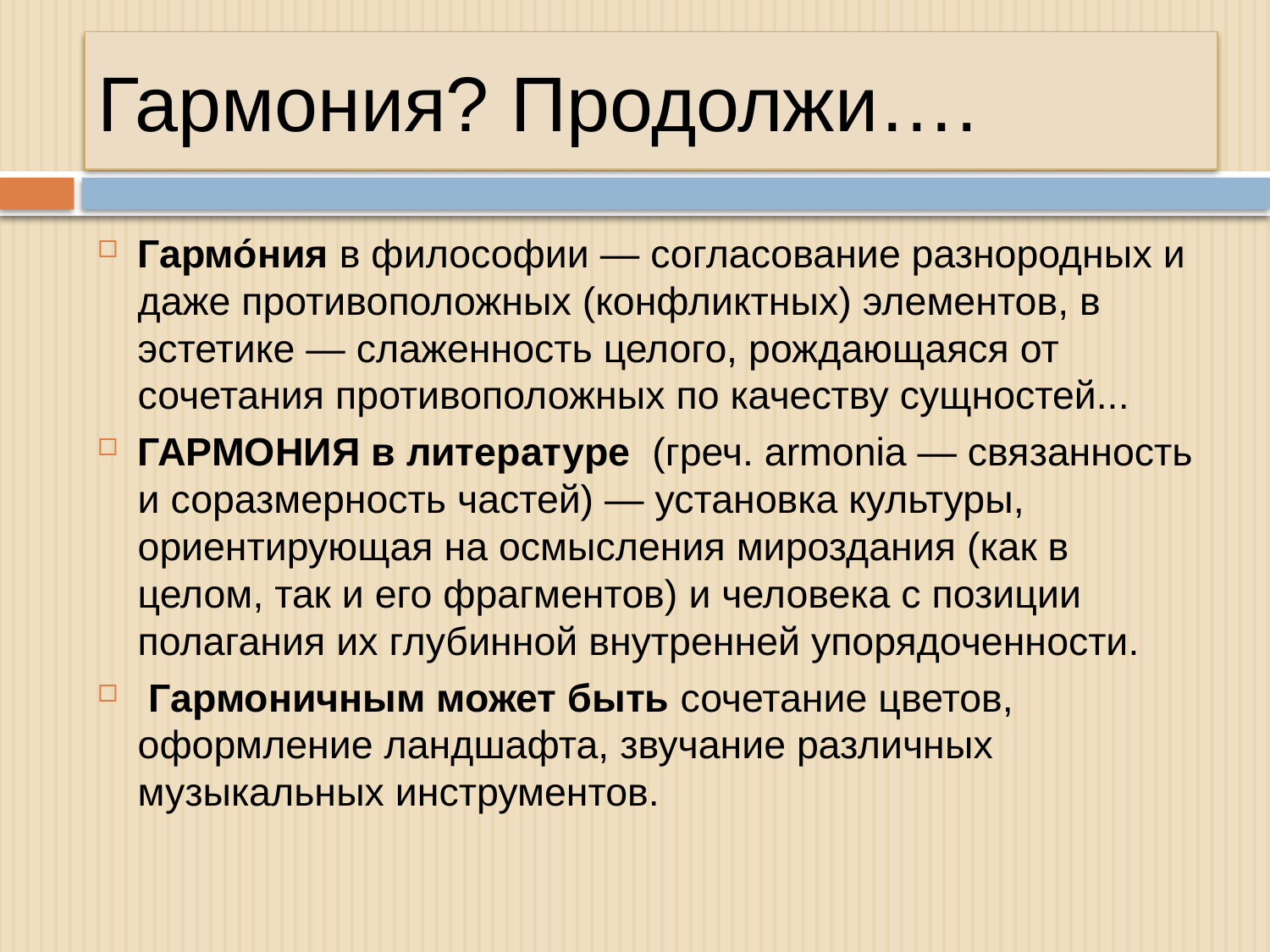

# Гармония? Продолжи….
Гармо́ния в философии — согласование разнородных и даже противоположных (конфликтных) элементов, в эстетике — слаженность целого, рождающаяся от сочетания противоположных по качеству сущностей...
ГАРМОНИЯ в литературе  (греч. armonia — связанность и соразмерность частей) — установка культуры, ориентирующая на осмысления мироздания (как в целом, так и его фрагментов) и человека с позиции полагания их глубинной внутренней упорядоченности.
 Гармоничным может быть сочетание цветов, оформление ландшафта, звучание различных музыкальных инструментов.